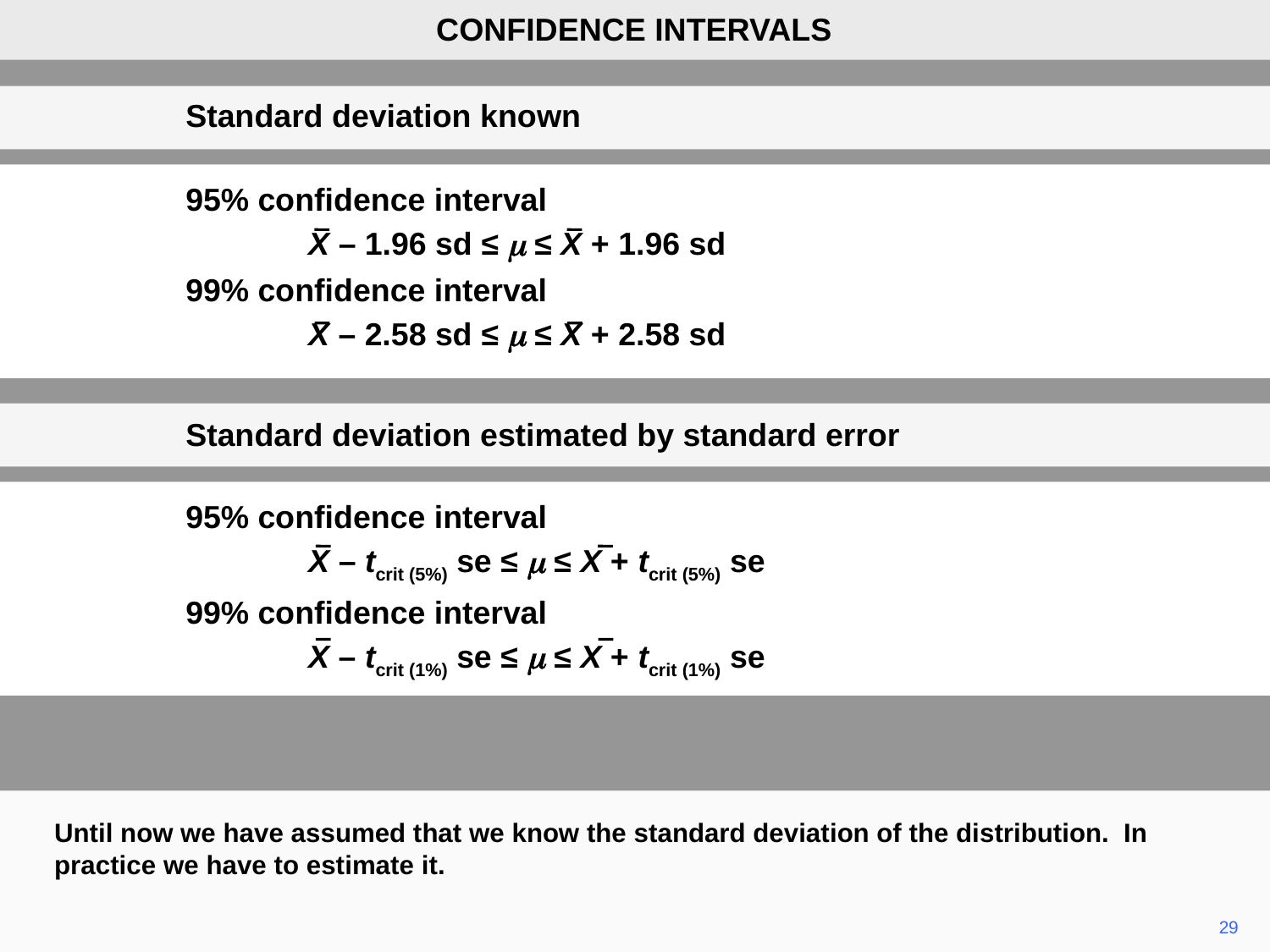

CONFIDENCE INTERVALS

	Standard deviation known

	95% confidence interval
		X – 1.96 sd ≤ μ ≤ X + 1.96 sd
	99% confidence interval
		X – 2.58 sd ≤ μ ≤ X + 2.58 sd

	Standard deviation estimated by standard error

	95% confidence interval
		X – tcrit (5%) se ≤ μ ≤ X + tcrit (5%) se
	99% confidence interval
		X – tcrit (1%) se ≤ μ ≤ X + tcrit (1%) se

Until now we have assumed that we know the standard deviation of the distribution.  In practice we have to estimate it.
29